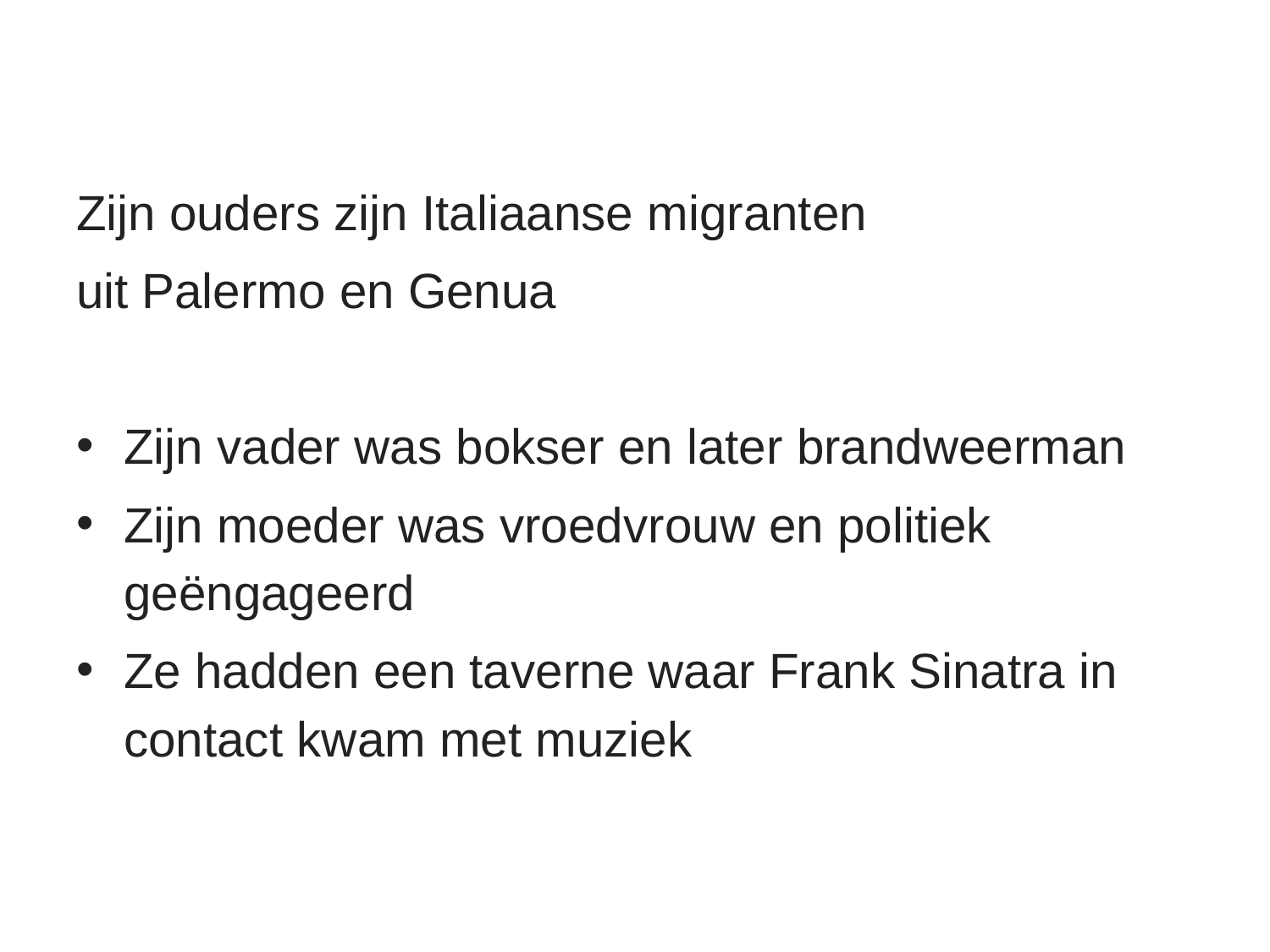

Zijn ouders zijn Italiaanse migranten
uit Palermo en Genua

Zijn vader was bokser en later brandweerman
Zijn moeder was vroedvrouw en politiek geëngageerd
Ze hadden een taverne waar Frank Sinatra in contact kwam met muziek